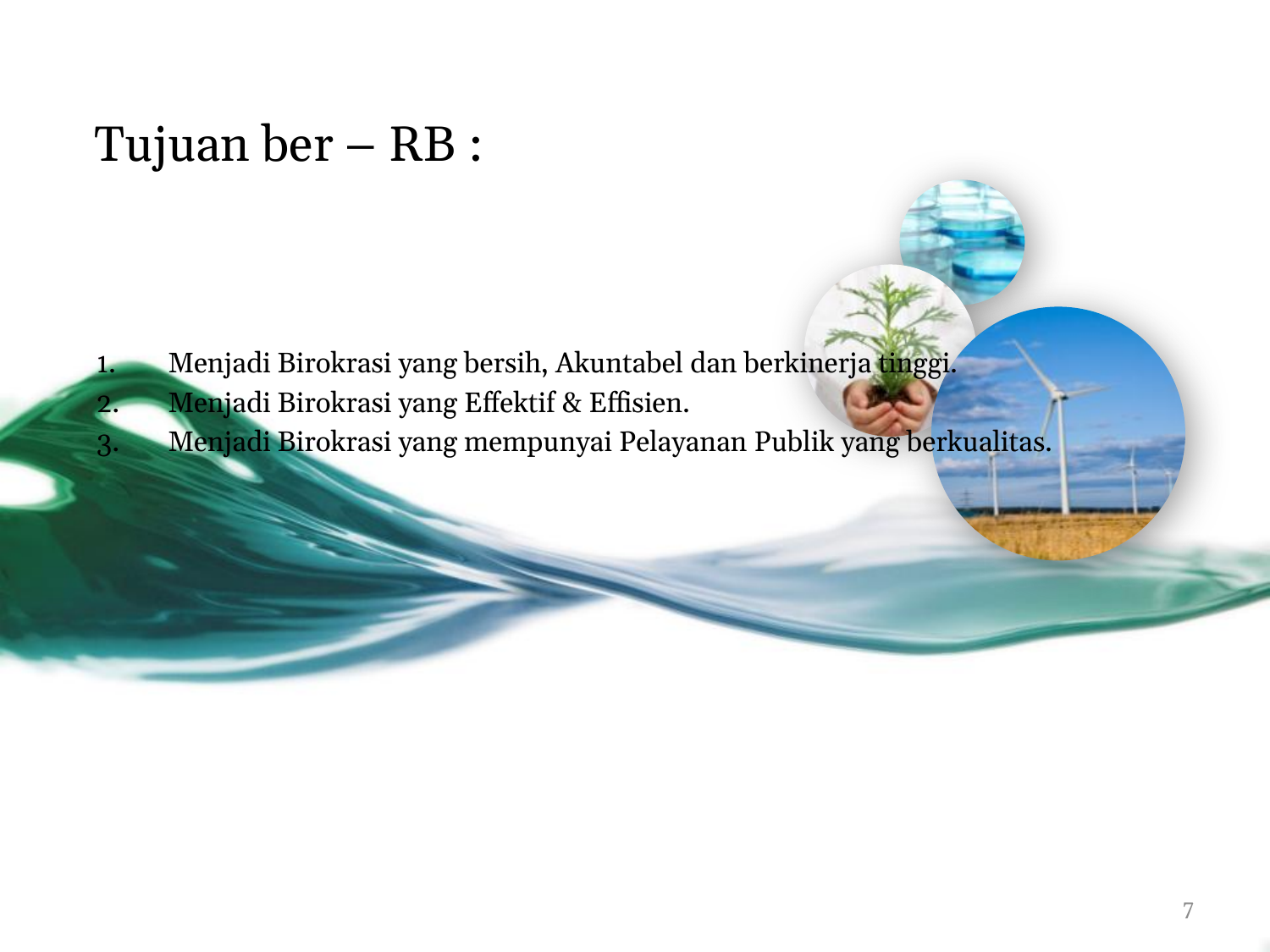

# Tujuan ber – RB :
Menjadi Birokrasi yang bersih, Akuntabel dan berkinerja tinggi.
Menjadi Birokrasi yang Effektif & Effisien.
Menjadi Birokrasi yang mempunyai Pelayanan Publik yang berkualitas.

7